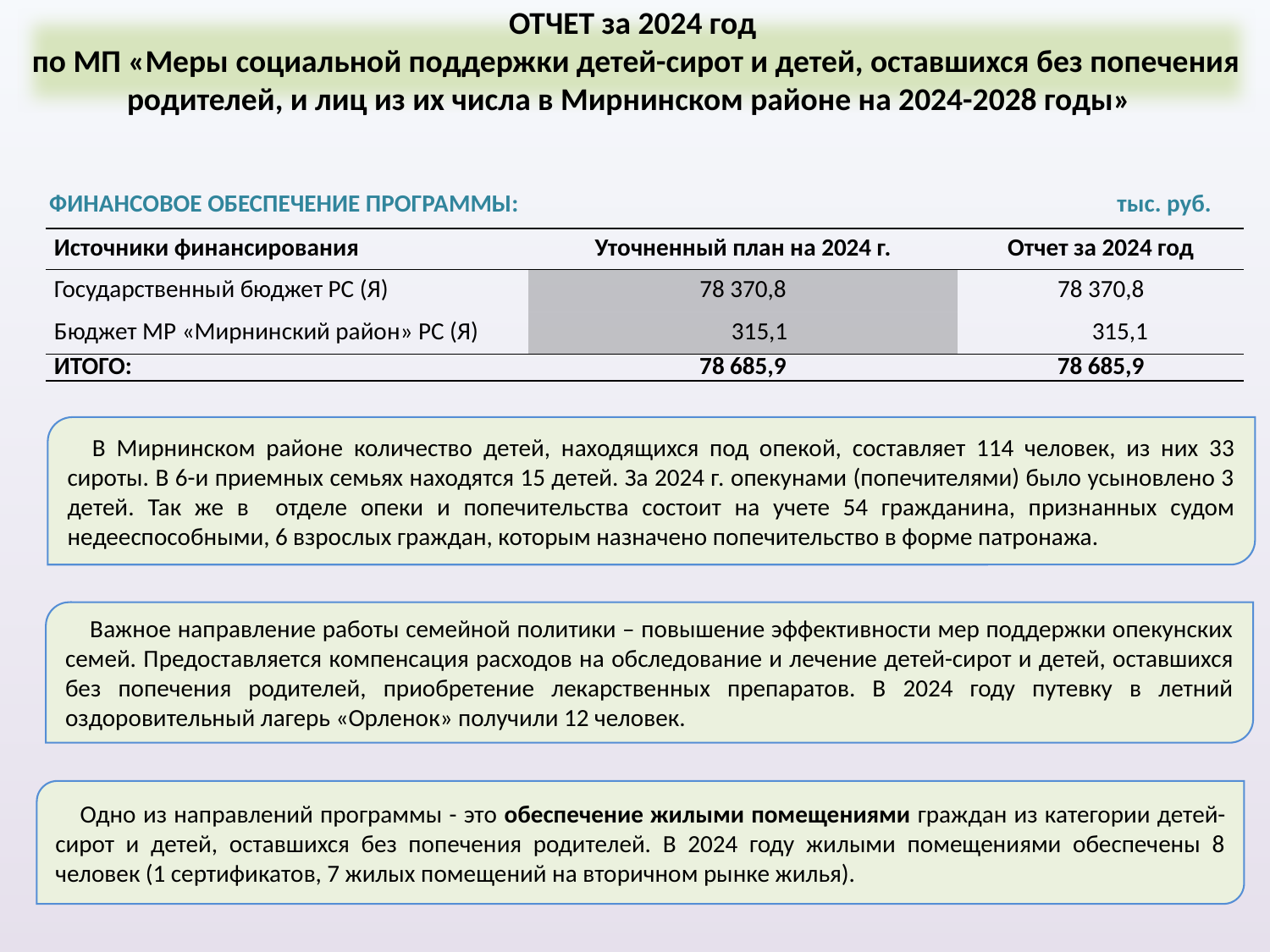

ОТЧЕТ за 2024 год
по МП «Меры социальной поддержки детей-сирот и детей, оставшихся без попечения родителей, и лиц из их числа в Мирнинском районе на 2024-2028 годы»
ФИНАНСОВОЕ ОБЕСПЕЧЕНИЕ ПРОГРАММЫ:                                                                                                             тыс. руб.
| Источники финансирования | Уточненный план на 2024 г. | Отчет за 2024 год |
| --- | --- | --- |
| Государственный бюджет РС (Я) | 78 370,8 | 78 370,8 |
| Бюджет МР «Мирнинский район» РС (Я) | 315,1 | 315,1 |
| ИТОГО: | 78 685,9 | 78 685,9 |
В Мирнинском районе количество детей, находящихся под опекой, составляет 114 человек, из них 33 сироты. В 6-и приемных семьях находятся 15 детей. За 2024 г. опекунами (попечителями) было усыновлено 3 детей. Так же в  отделе опеки и попечительства состоит на учете 54 гражданина, признанных судом недееспособными, 6 взрослых граждан, которым назначено попечительство в форме патронажа.
Важное направление работы семейной политики – повышение эффективности мер поддержки опекунских семей. Предоставляется компенсация расходов на обследование и лечение детей-сирот и детей, оставшихся без попечения родителей, приобретение лекарственных препаратов. В 2024 году путевку в летний оздоровительный лагерь «Орленок» получили 12 человек.
Одно из направлений программы - это обеспечение жилыми помещениями граждан из категории детей-сирот и детей, оставшихся без попечения родителей. В 2024 году жилыми помещениями обеспечены 8 человек (1 сертификатов, 7 жилых помещений на вторичном рынке жилья).